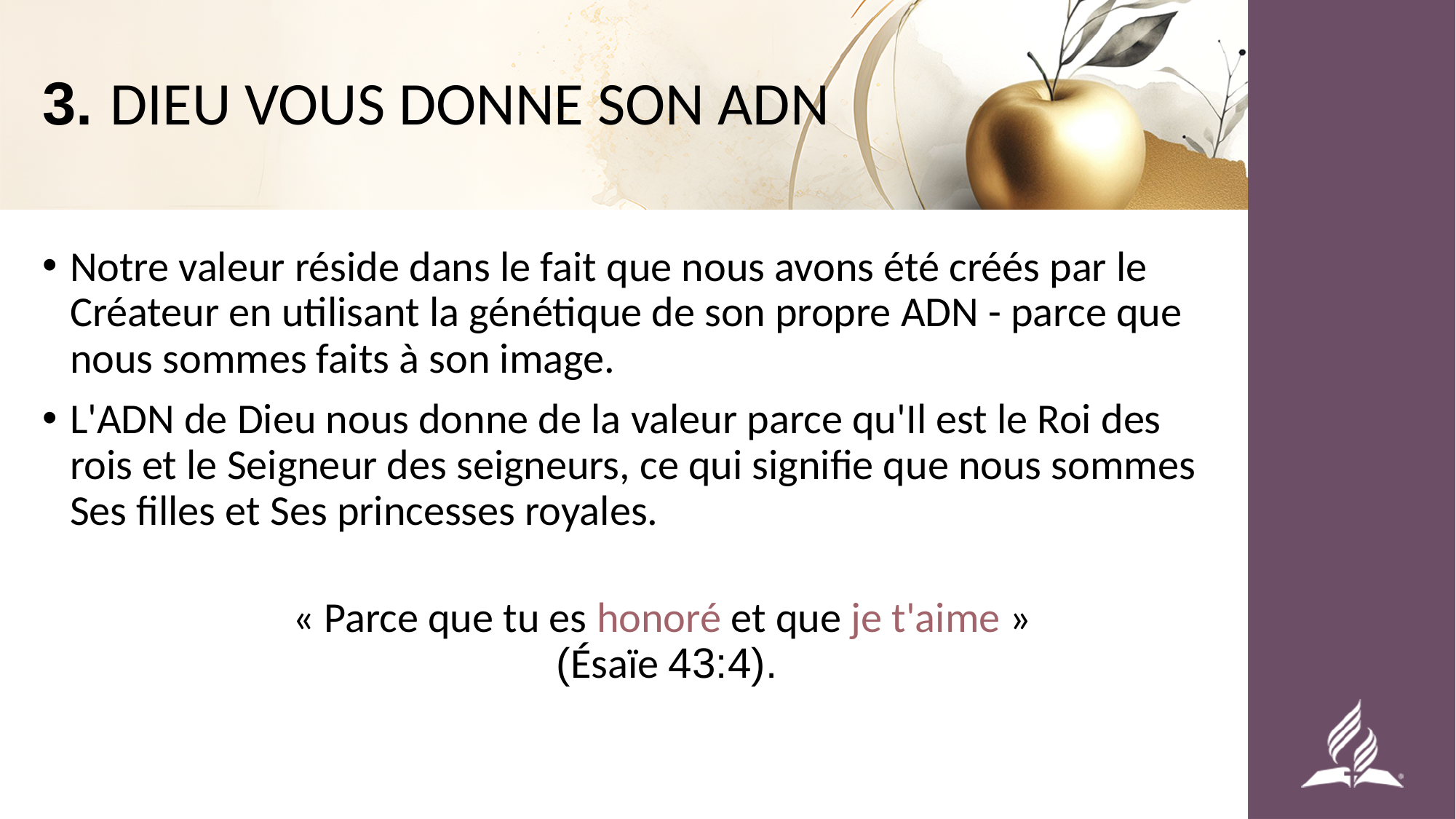

# 3. DIEU VOUS DONNE SON ADN
Notre valeur réside dans le fait que nous avons été créés par le Créateur en utilisant la génétique de son propre ADN - parce que nous sommes faits à son image.
L'ADN de Dieu nous donne de la valeur parce qu'Il est le Roi des rois et le Seigneur des seigneurs, ce qui signifie que nous sommes Ses filles et Ses princesses royales.

« Parce que tu es honoré et que je t'aime »
(Ésaïe 43:4).